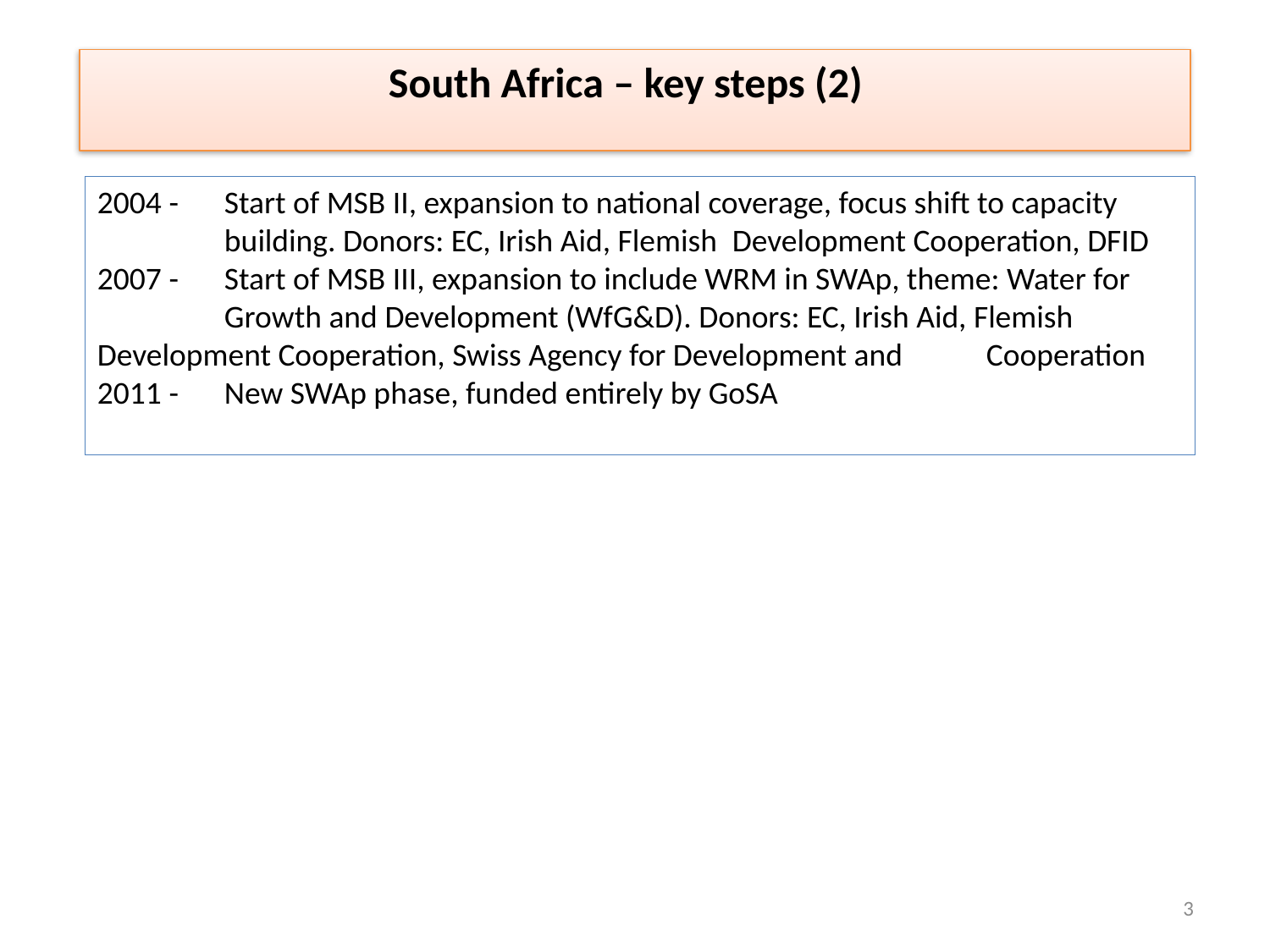

South Africa – key steps (2)

2004 -	Start of MSB II, expansion to national coverage, focus shift to capacity 	building. Donors: EC, Irish Aid, Flemish 	Development Cooperation, DFID
2007 -	Start of MSB III, expansion to include WRM in SWAp, theme: Water for 	Growth and Development (WfG&D). Donors: EC, Irish Aid, Flemish 	Development Cooperation, Swiss Agency for Development and 	Cooperation
2011 -	New SWAp phase, funded entirely by GoSA

3